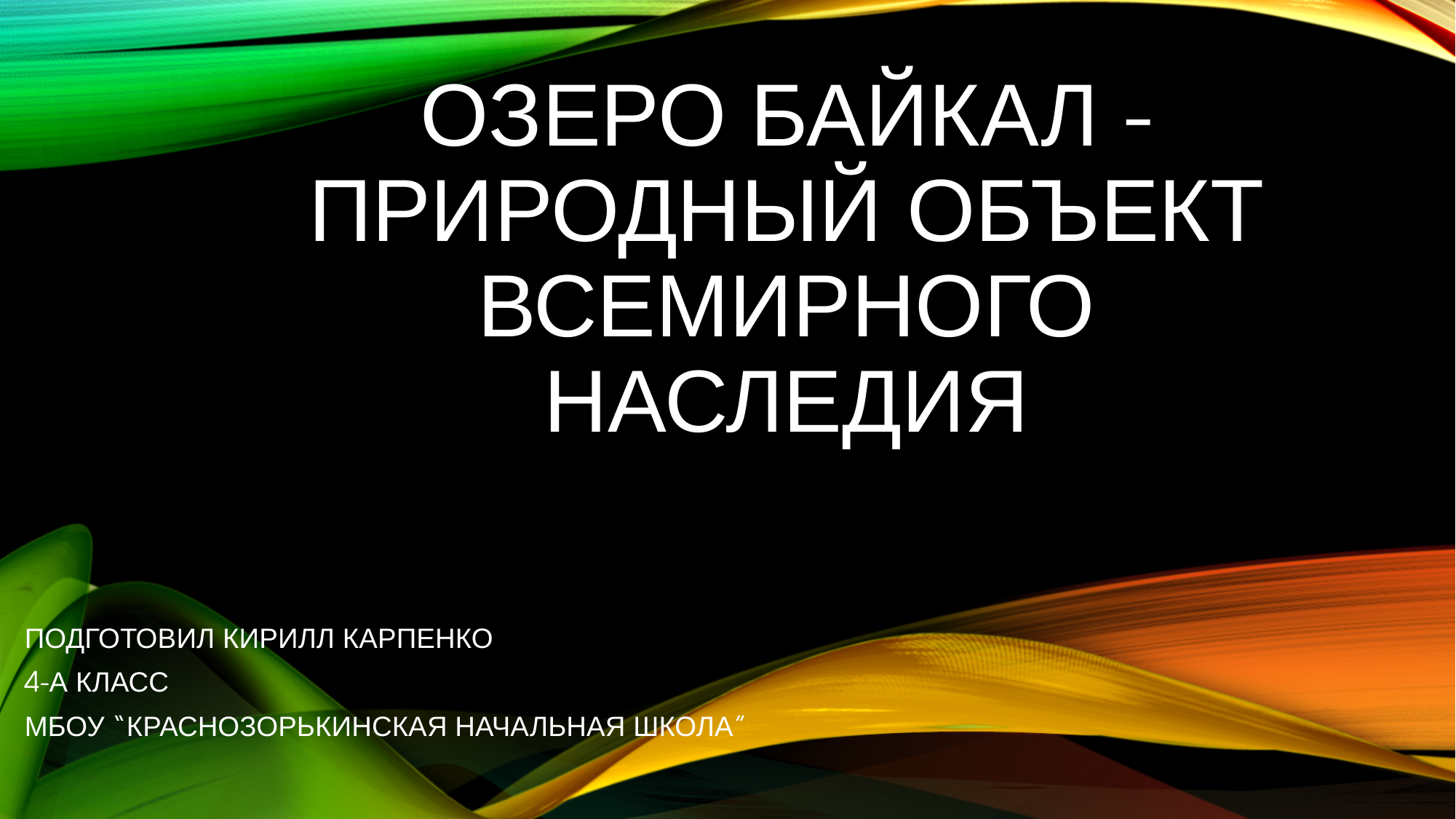

# Озеро Байкал -Природный объект Всемирного наследия
ПОДГОТОВИЛ КИРИЛЛ КАРПЕНКО
4-А КЛАСС
МБОУ “КРАСНОЗОРЬКИНСКАЯ НАЧАЛЬНАЯ ШКОЛА”